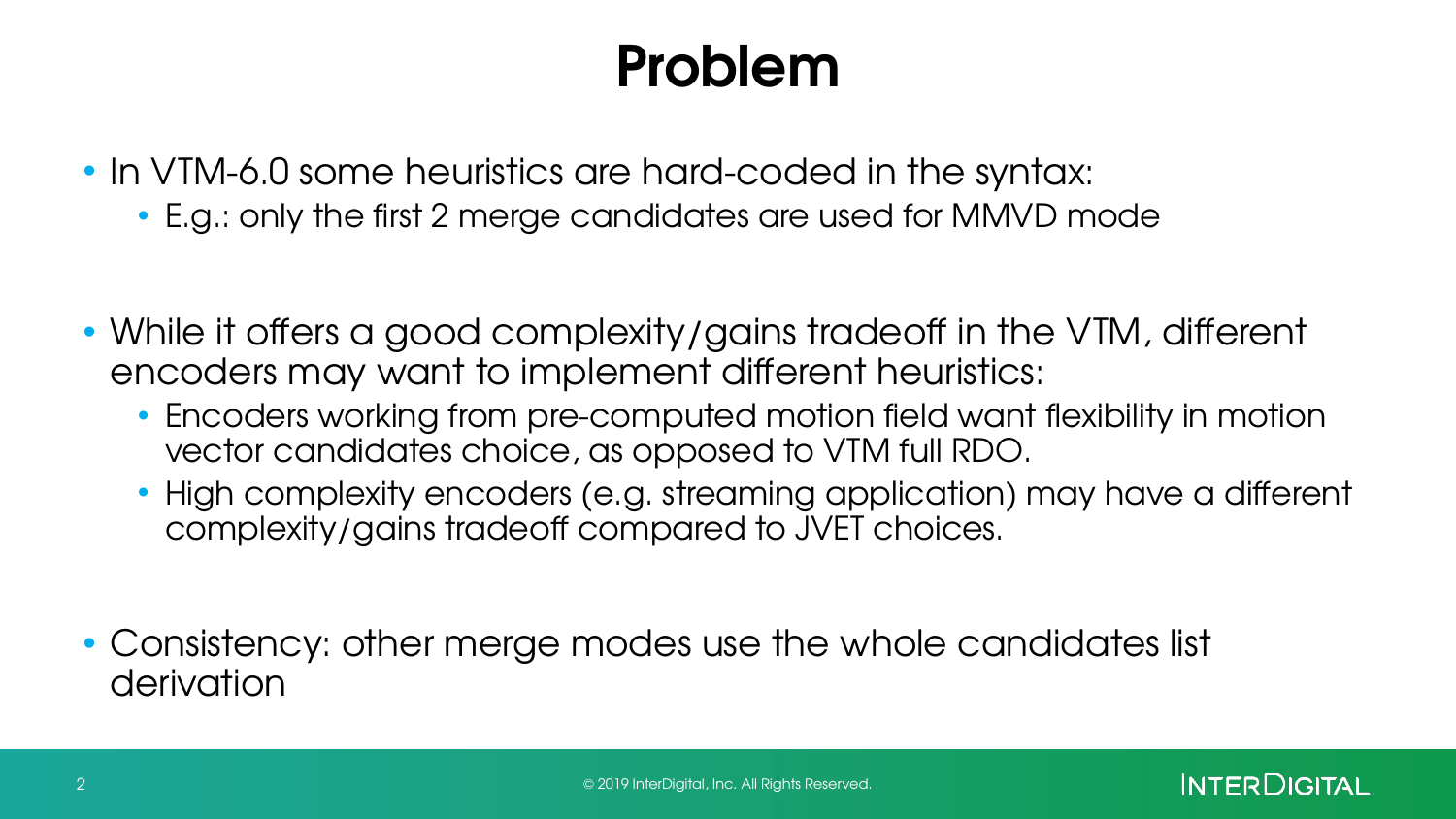

# Problem
In VTM-6.0 some heuristics are hard-coded in the syntax:
E.g.: only the first 2 merge candidates are used for MMVD mode

While it offers a good complexity/gains tradeoff in the VTM, different encoders may want to implement different heuristics:
Encoders working from pre-computed motion field want flexibility in motion vector candidates choice, as opposed to VTM full RDO.
High complexity encoders (e.g. streaming application) may have a different complexity/gains tradeoff compared to JVET choices.

Consistency: other merge modes use the whole candidates list derivation
2
© 2019 InterDigital, Inc. All Rights Reserved.